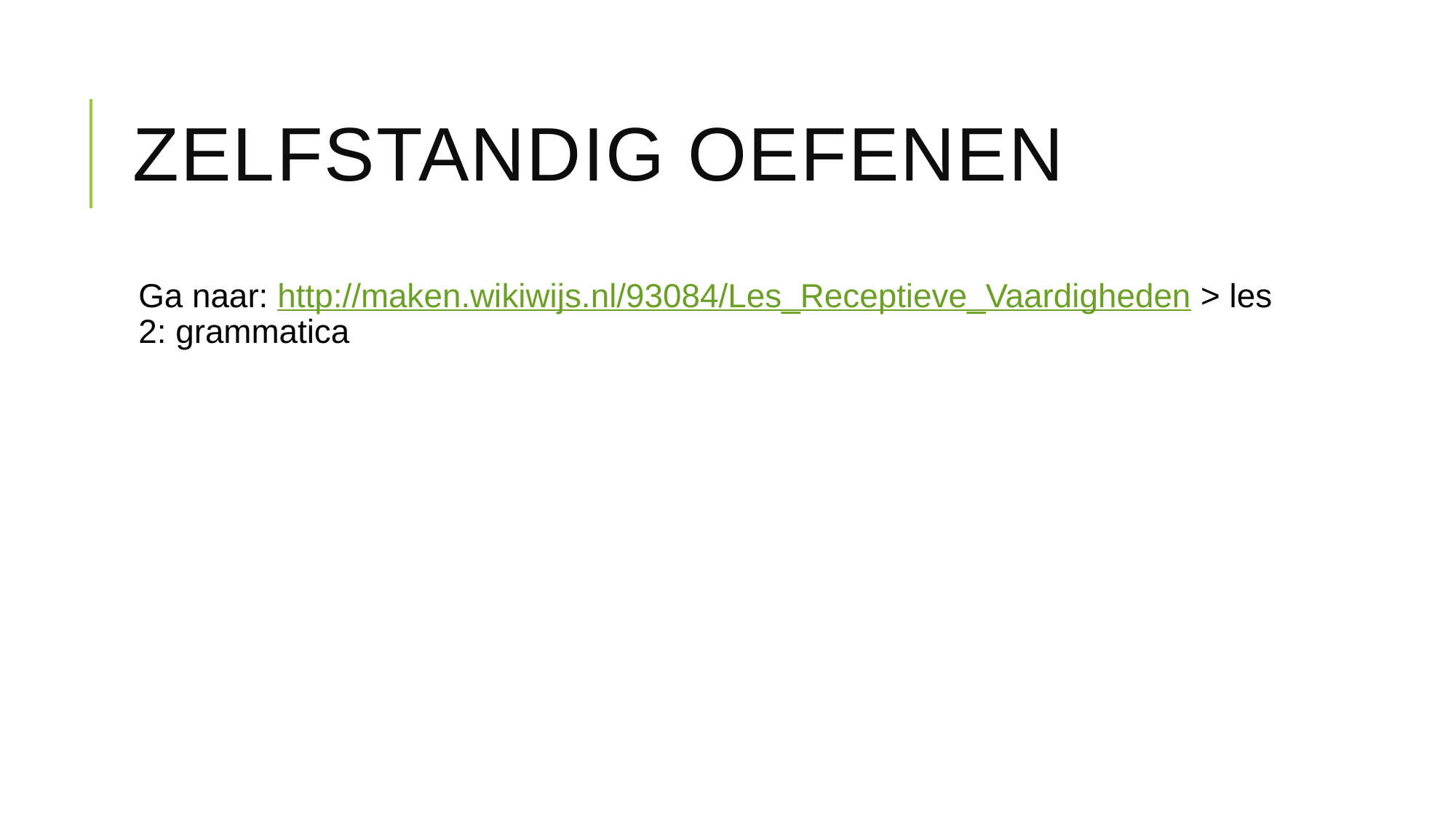

# Zelfstandig oefenen
Ga naar: http://maken.wikiwijs.nl/93084/Les_Receptieve_Vaardigheden > les 2: grammatica